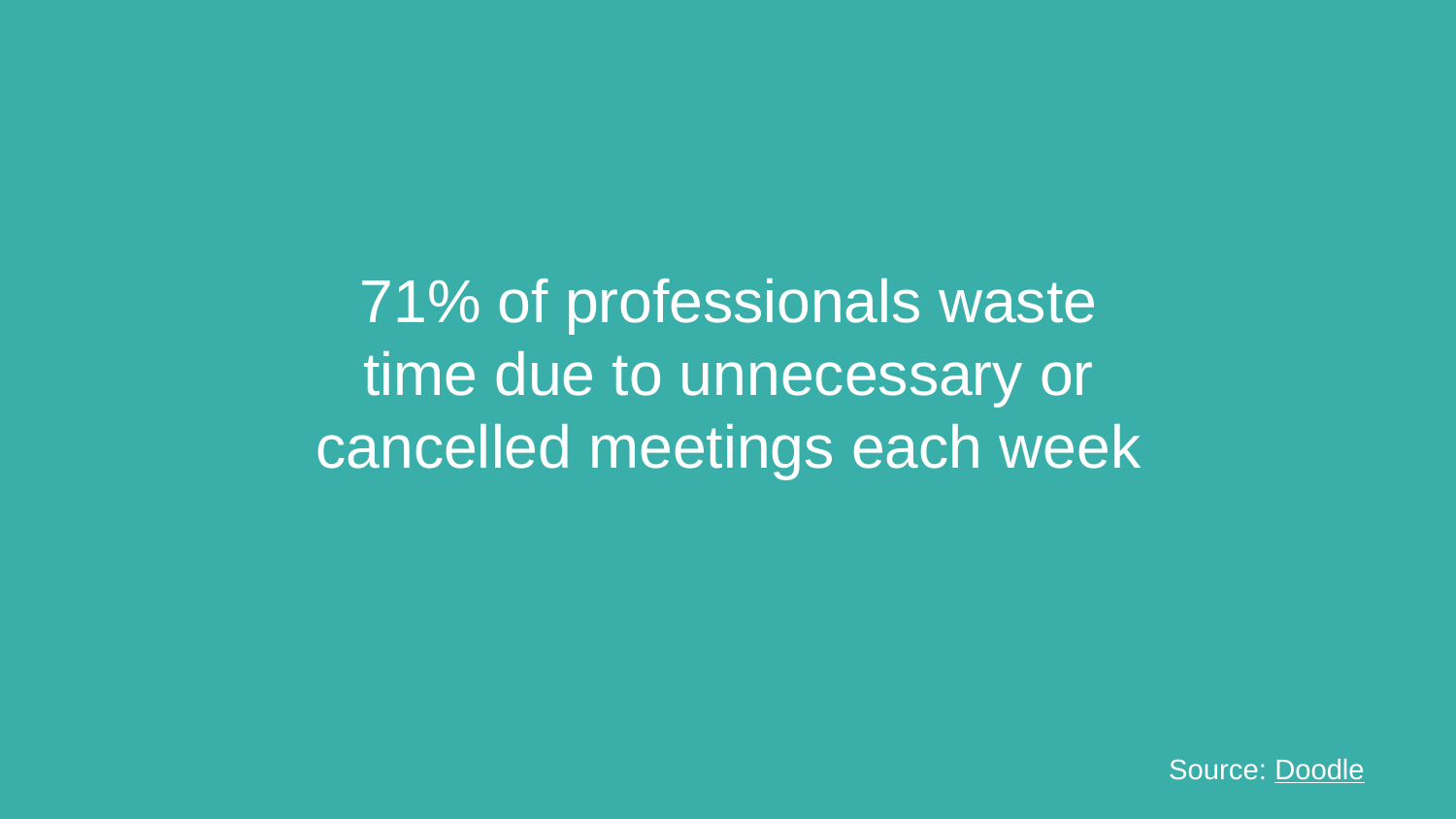

71% of professionals waste time due to unnecessary or cancelled meetings each week
Source: Doodle